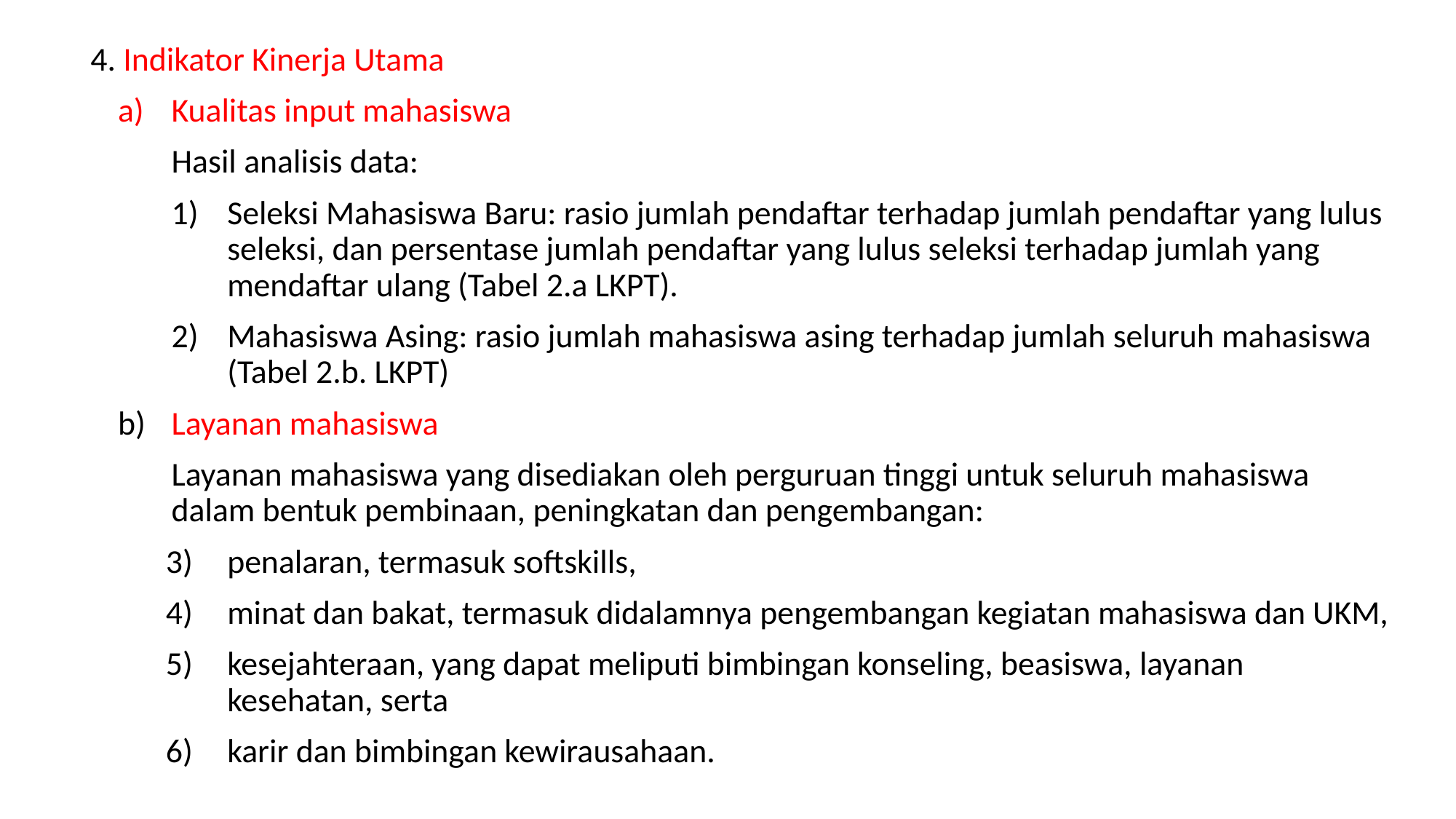

4. Indikator Kinerja Utama
Kualitas input mahasiswa
Hasil analisis data:
Seleksi Mahasiswa Baru: rasio jumlah pendaftar terhadap jumlah pendaftar yang lulus seleksi, dan persentase jumlah pendaftar yang lulus seleksi terhadap jumlah yang mendaftar ulang (Tabel 2.a LKPT).
Mahasiswa Asing: rasio jumlah mahasiswa asing terhadap jumlah seluruh mahasiswa (Tabel 2.b. LKPT)
b) 	Layanan mahasiswa
Layanan mahasiswa yang disediakan oleh perguruan tinggi untuk seluruh mahasiswa dalam bentuk pembinaan, peningkatan dan pengembangan:
penalaran, termasuk softskills,
minat dan bakat, termasuk didalamnya pengembangan kegiatan mahasiswa dan UKM,
kesejahteraan, yang dapat meliputi bimbingan konseling, beasiswa, layanan kesehatan, serta
karir dan bimbingan kewirausahaan.